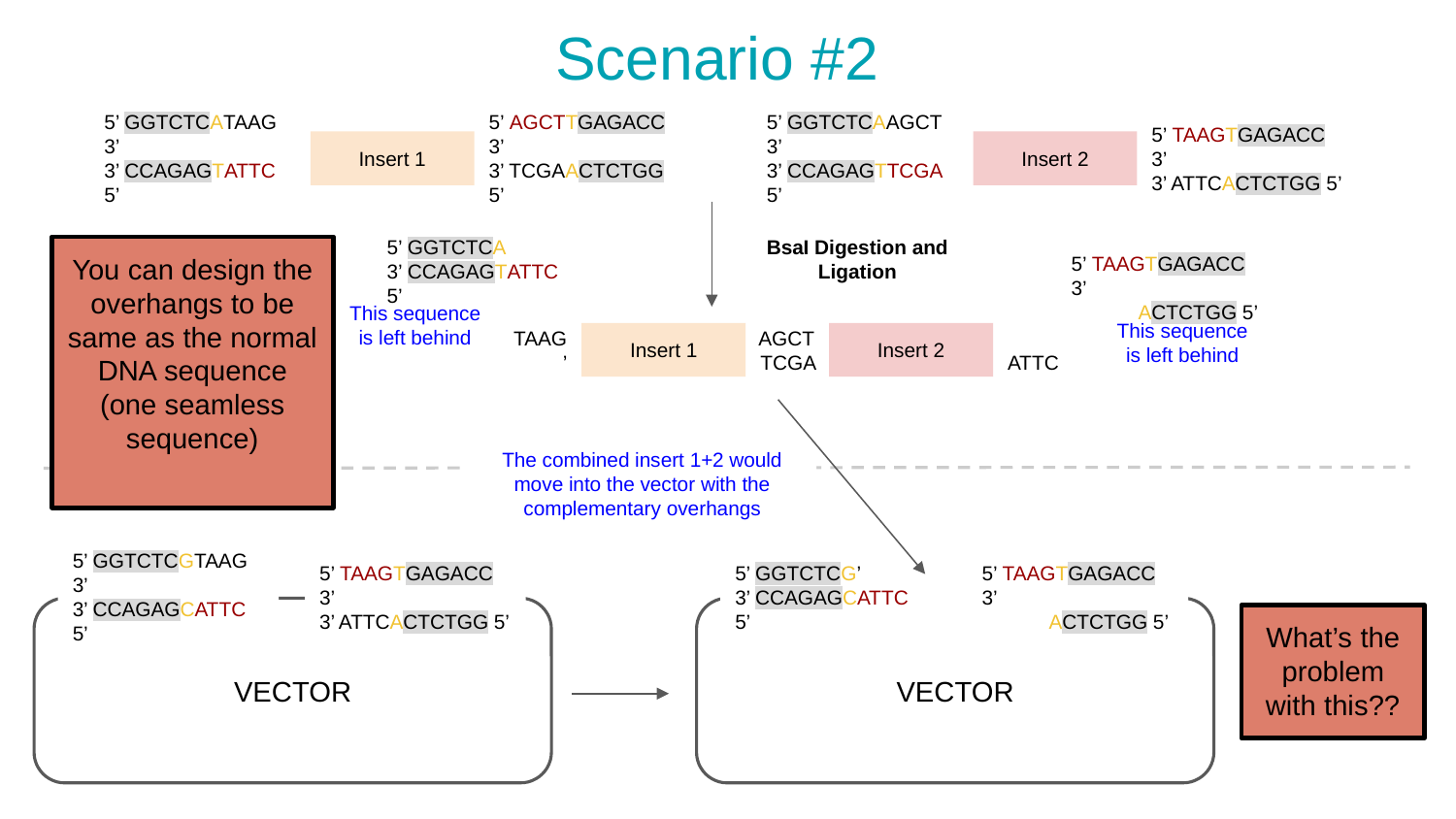

Scenario #2
5’ AGCTTGAGACC 3’
3’ TCGAACTCTGG 5’
5’ TAAGTGAGACC 3’
3’ ATTCACTCTGG 5’
5’ GGTCTCATAAG 3’
3’ CCAGAGTATTC 5’
5’ GGTCTCAAGCT 3’
3’ CCAGAGTTCGA 5’
Insert 1
Insert 2
BsaI Digestion and Ligation
5’ GGTCTCA
3’ CCAGAGTATTC 5’
5’ TAAGTGAGACC 3’
            ACTCTGG 5’
You can design the overhangs to be same as the normal DNA sequence (one seamless sequence)
This sequence is left behind

TCGA
TAAG
’
Insert 1

ATTC
AGCT

Insert 2
This sequence is left behind
The combined insert 1+2 would move into the vector with the complementary overhangs
5’ GGTCTCGTAAG 3’
3’ CCAGAGCATTC 5’
VECTOR
5’ TAAGTGAGACC 3’
3’ ATTCACTCTGG 5’
5’ GGTCTCG’
3’ CCAGAGCATTC 5’
VECTOR
5’ TAAGTGAGACC 3’
            ACTCTGG 5’

What’s the problem with this??